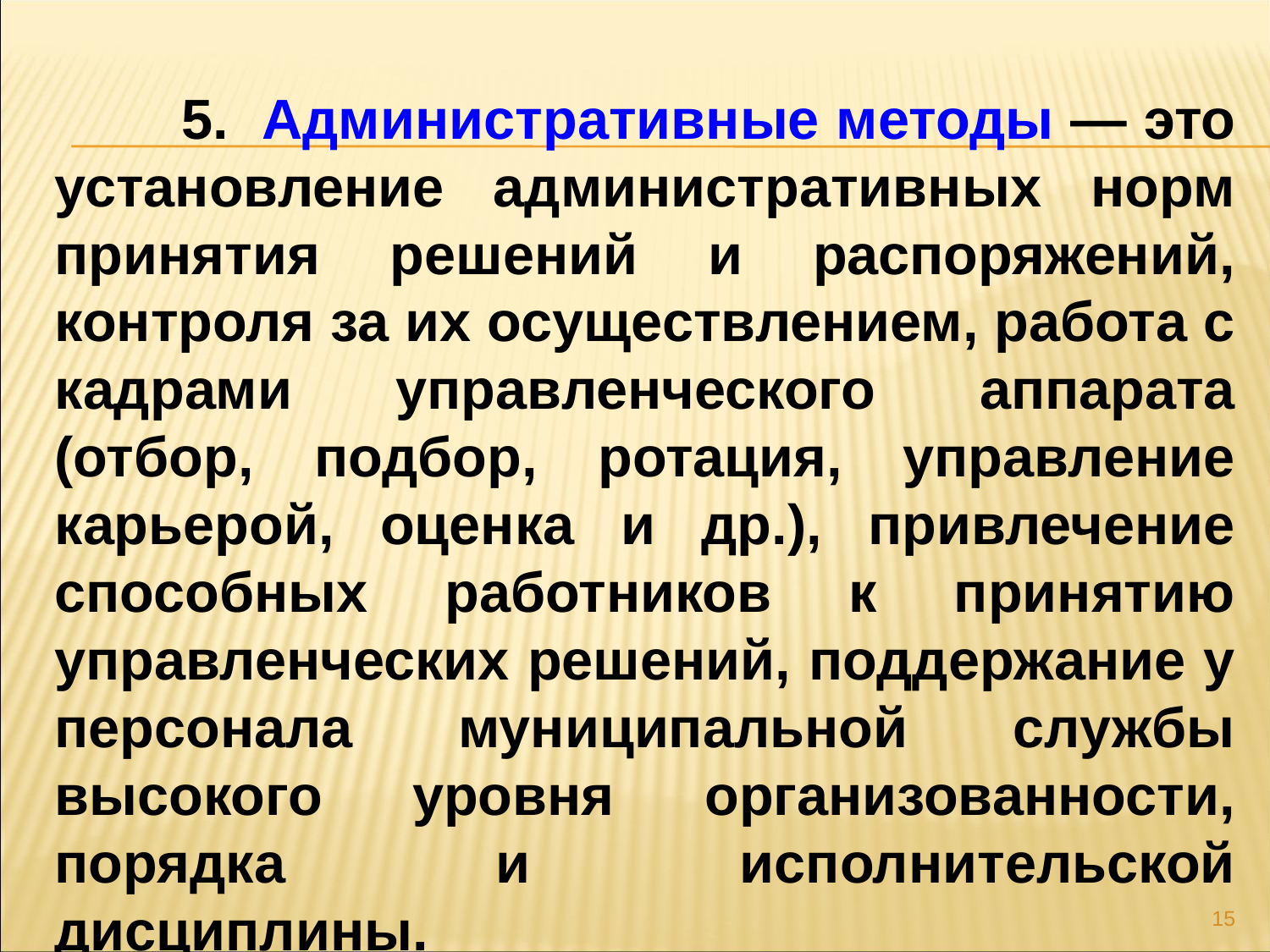

5.  Административные методы — это установление административных норм принятия решений и распоряжений, контроля за их осуществлением, работа с кадрами управленческого аппарата (отбор, подбор, ротация, управление карьерой, оценка и др.), привлечение способных работников к принятию управленческих решений, поддержание у персонала муниципальной службы высокого уровня организованности, порядка и исполнительской дисциплины.
15